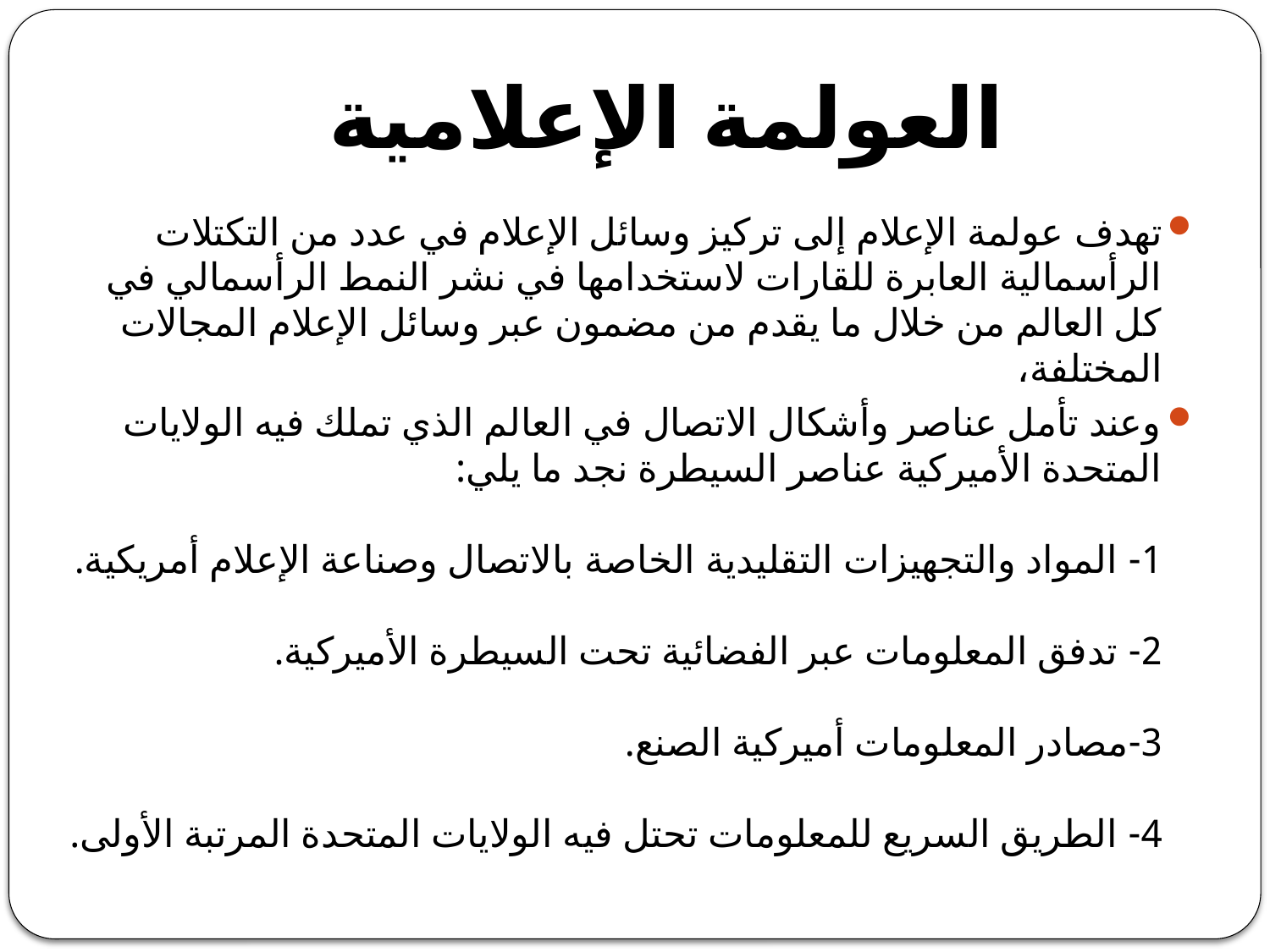

# العولمة الإعلامية
تهدف عولمة الإعلام إلى تركيز وسائل الإعلام في عدد من التكتلات الرأسمالية العابرة للقارات لاستخدامها في نشر النمط الرأسمالي في كل العالم من خلال ما يقدم من مضمون عبر وسائل الإعلام المجالات المختلفة،
وعند تأمل عناصر وأشكال الاتصال في العالم الذي تملك فيه الولايات المتحدة الأميركية عناصر السيطرة نجد ما يلي: 
1- المواد والتجهيزات التقليدية الخاصة بالاتصال وصناعة الإعلام أمريكية.
2- تدفق المعلومات عبر الفضائية تحت السيطرة الأميركية.
3-مصادر المعلومات أميركية الصنع.
4- الطريق السريع للمعلومات تحتل فيه الولايات المتحدة المرتبة الأولى.